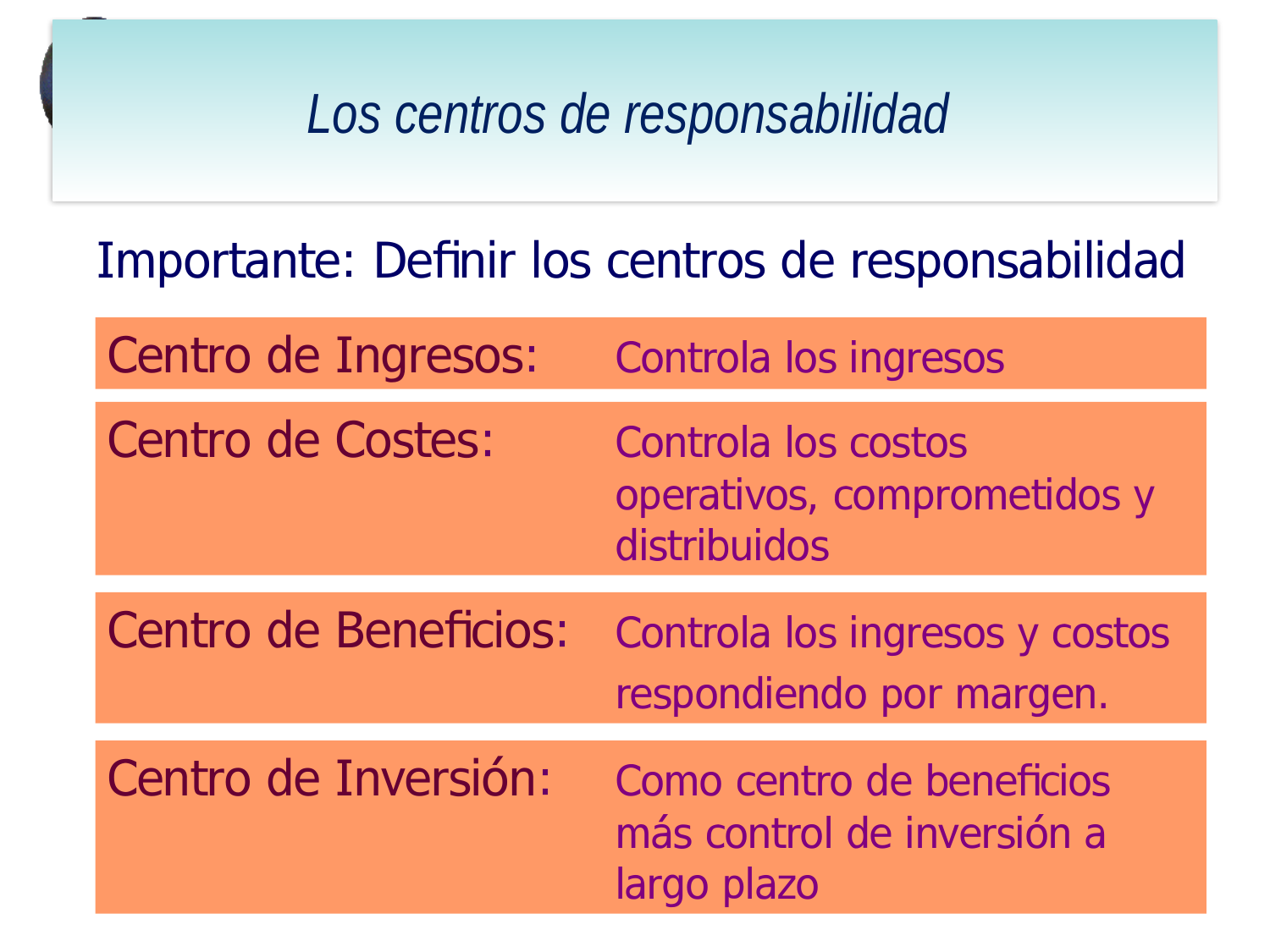

Los centros de responsabilidad
Importante: Definir los centros de responsabilidad
Centro de Ingresos: 	Controla los ingresos
Centro de Costes: 	Controla los costos 						operativos, comprometidos y 				distribuidos
Centro de Beneficios: 	Controla los ingresos y costos
				respondiendo por margen.
Centro de Inversión:	Como centro de beneficios 				más control de inversión a 					largo plazo